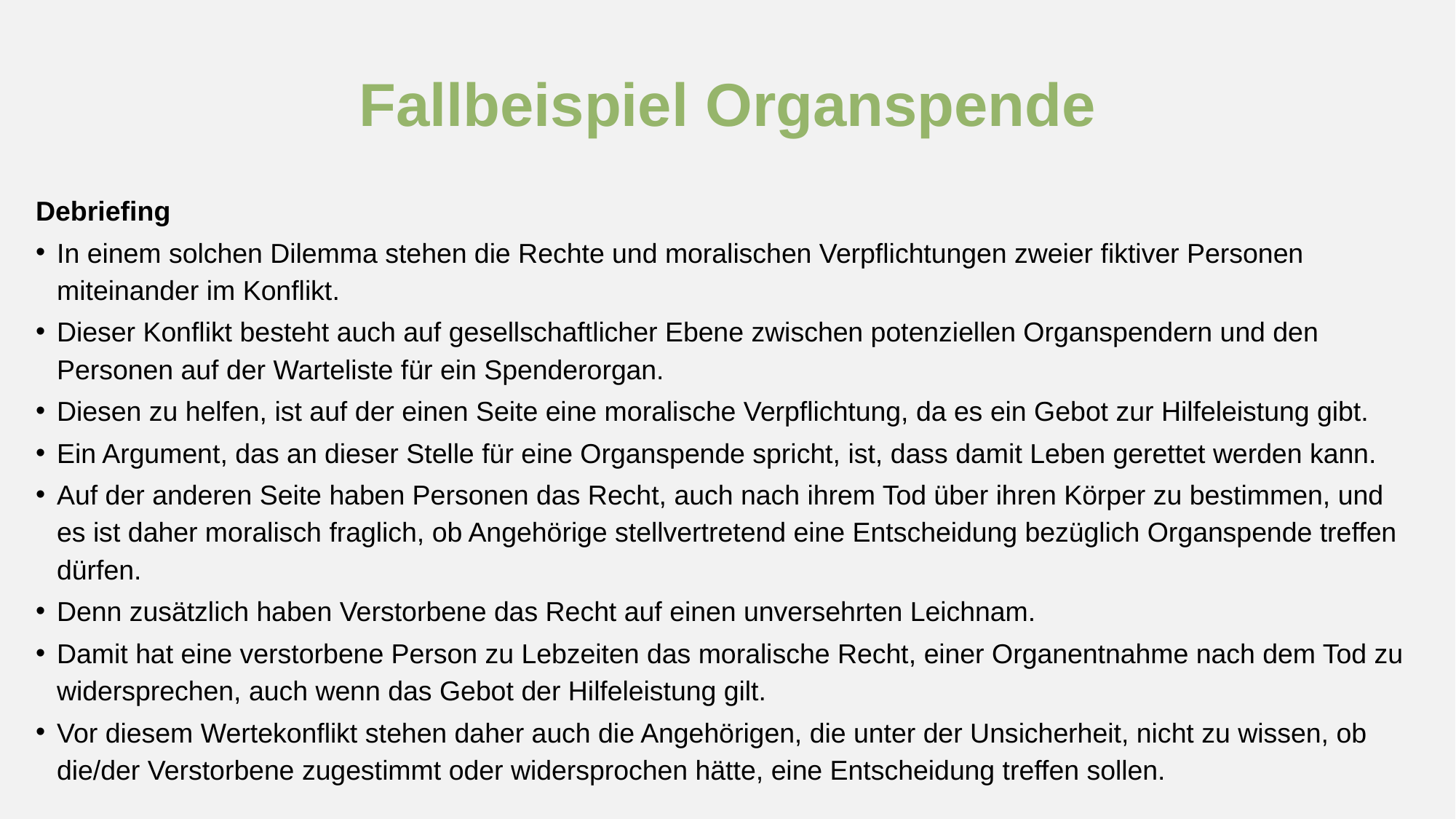

Fallbeispiel Organspende
Debriefing
In einem solchen Dilemma stehen die Rechte und moralischen Verpflichtungen zweier fiktiver Personen miteinander im Konflikt.
Dieser Konflikt besteht auch auf gesellschaftlicher Ebene zwischen potenziellen Organspendern und den Personen auf der Warteliste für ein Spenderorgan.
Diesen zu helfen, ist auf der einen Seite eine moralische Verpflichtung, da es ein Gebot zur Hilfeleistung gibt.
Ein Argument, das an dieser Stelle für eine Organspende spricht, ist, dass damit Leben gerettet werden kann.
Auf der anderen Seite haben Personen das Recht, auch nach ihrem Tod über ihren Körper zu bestimmen, und es ist daher moralisch fraglich, ob Angehörige stellvertretend eine Entscheidung bezüglich Organspende treffen dürfen.
Denn zusätzlich haben Verstorbene das Recht auf einen unversehrten Leichnam.
Damit hat eine verstorbene Person zu Lebzeiten das moralische Recht, einer Organentnahme nach dem Tod zu widersprechen, auch wenn das Gebot der Hilfeleistung gilt.
Vor diesem Wertekonflikt stehen daher auch die Angehörigen, die unter der Unsicherheit, nicht zu wissen, ob die/der Verstorbene zugestimmt oder widersprochen hätte, eine Entscheidung treffen sollen.